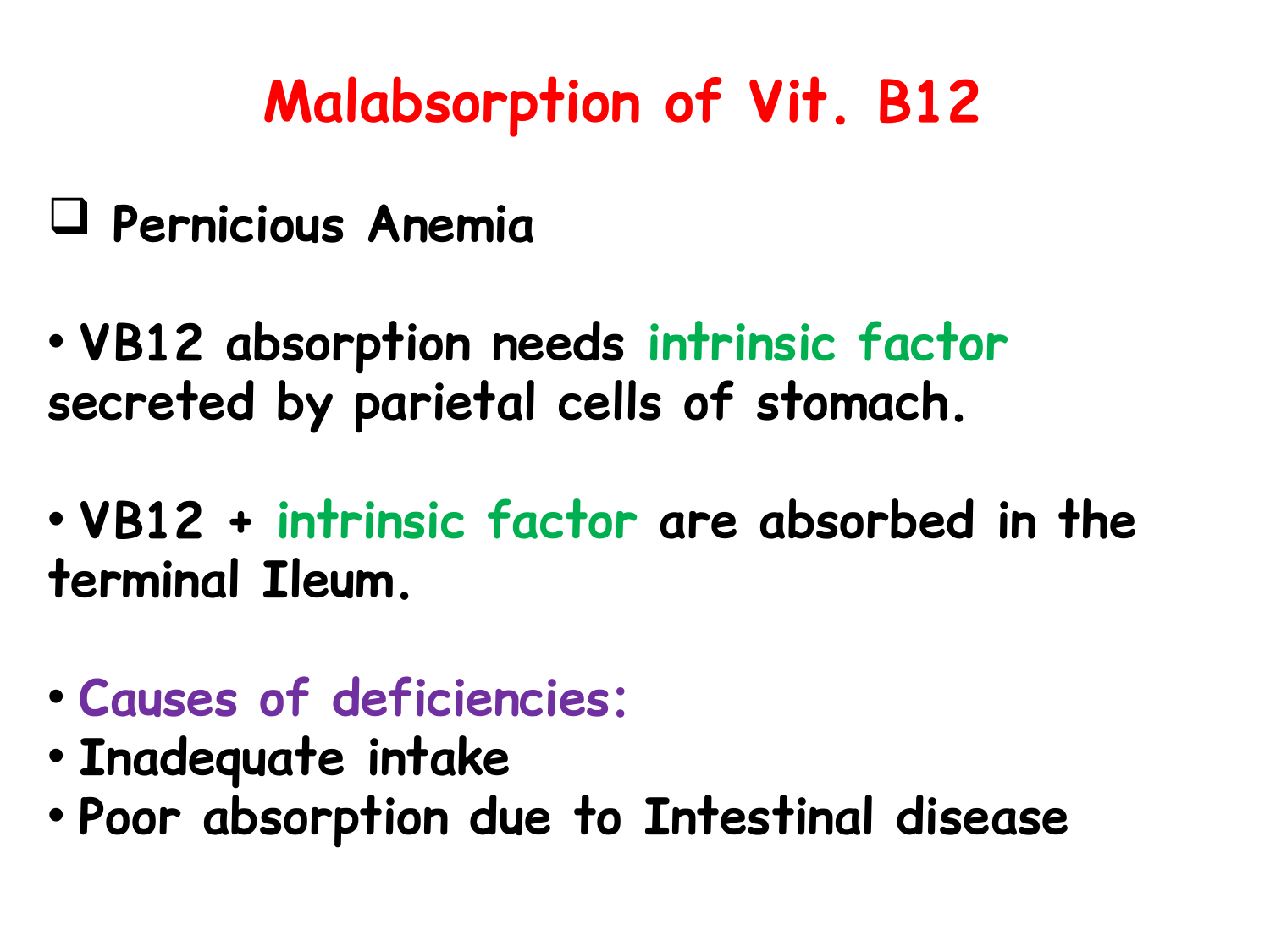

Malabsorption of Vit. B12

 Pernicious Anemia

 VB12 absorption needs intrinsic factor secreted by parietal cells of stomach.

 VB12 + intrinsic factor are absorbed in the terminal Ileum.

 Causes of deficiencies:
 Inadequate intake
 Poor absorption due to Intestinal disease